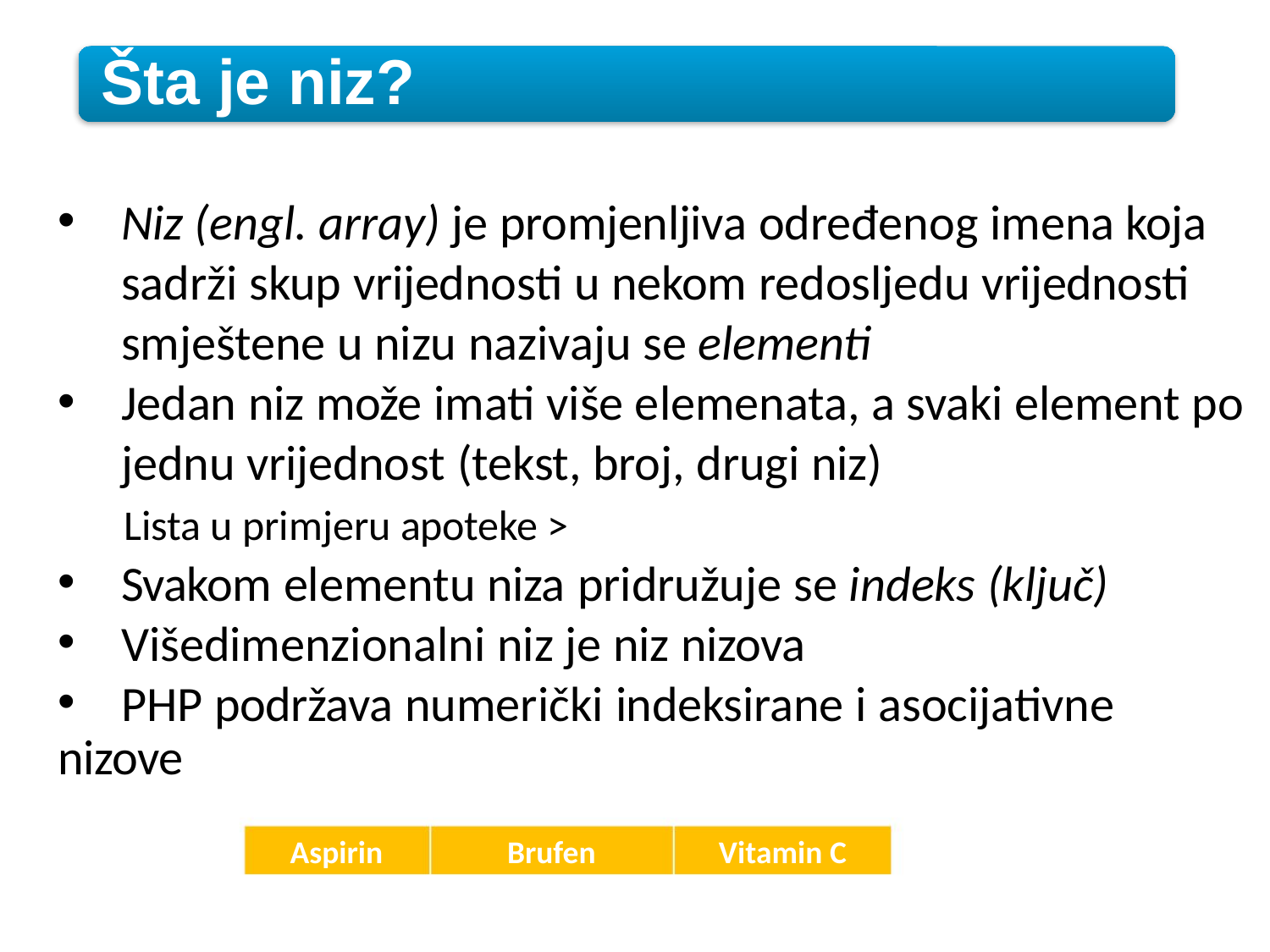

Šta je niz?
Niz (engl. array) je promjenljiva određenog imena koja sadrži skup vrijednosti u nekom redosljedu vrijednosti smještene u nizu nazivaju se elementi
Jedan niz može imati više elemenata, a svaki element po jednu vrijednost (tekst, broj, drugi niz)
      Lista u primjeru apoteke >
Svakom elementu niza pridružuje se indeks (ključ)
Višedimenzionalni niz je niz nizova
PHP podržava numerički indeksirane i asocijativne
nizove

Aspirin
Brufen
Vitamin C
Upotreba nizova
32